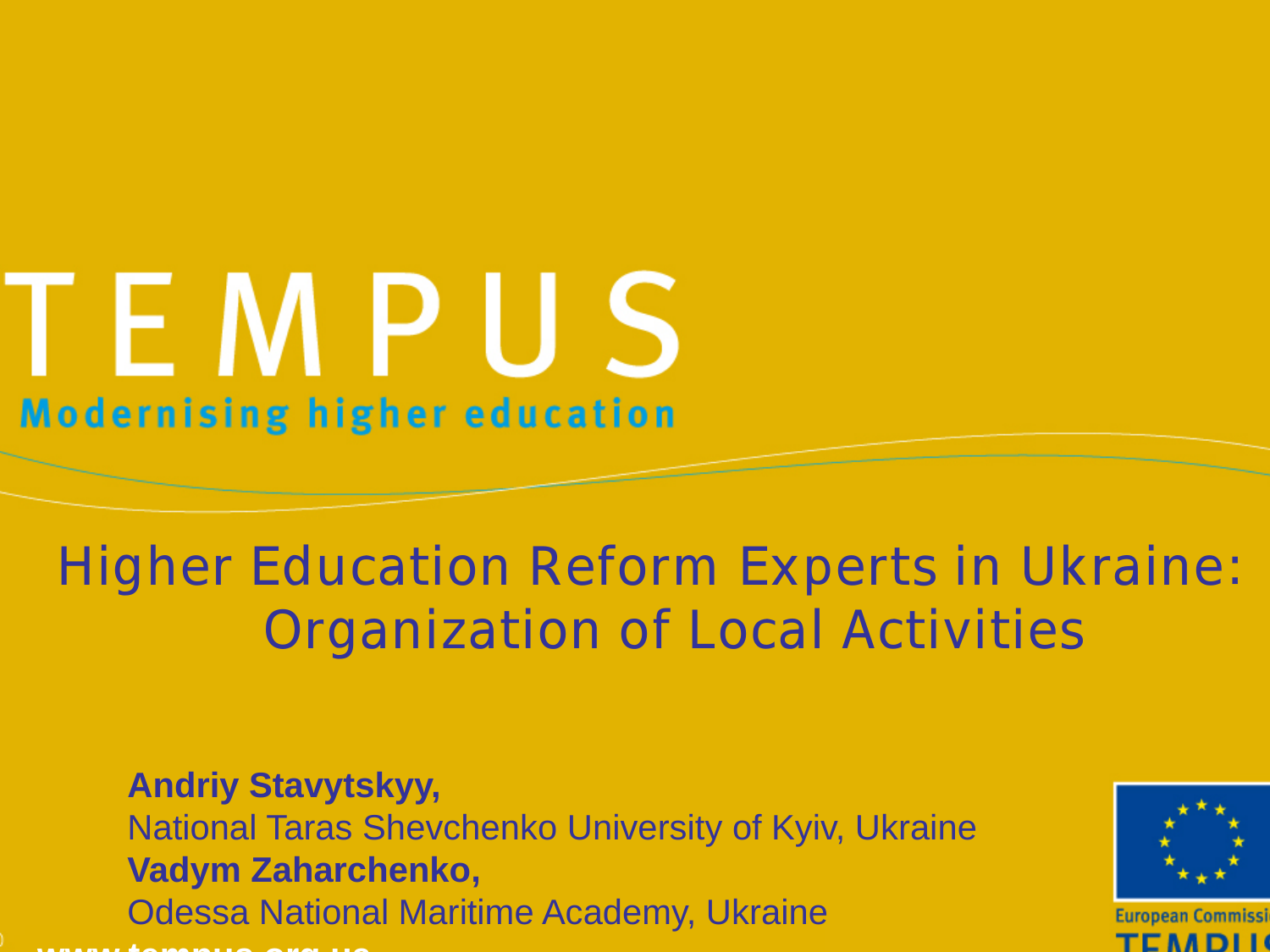

Higher Education Reform Experts in Ukraine: Organization of Local Activities

Andriy Stavytskyy,
National Taras Shevchenko University of Kyiv, Ukraine
Vadym Zaharchenko,
Odessa National Maritime Academy, Ukraine
www.tempus.org.ua